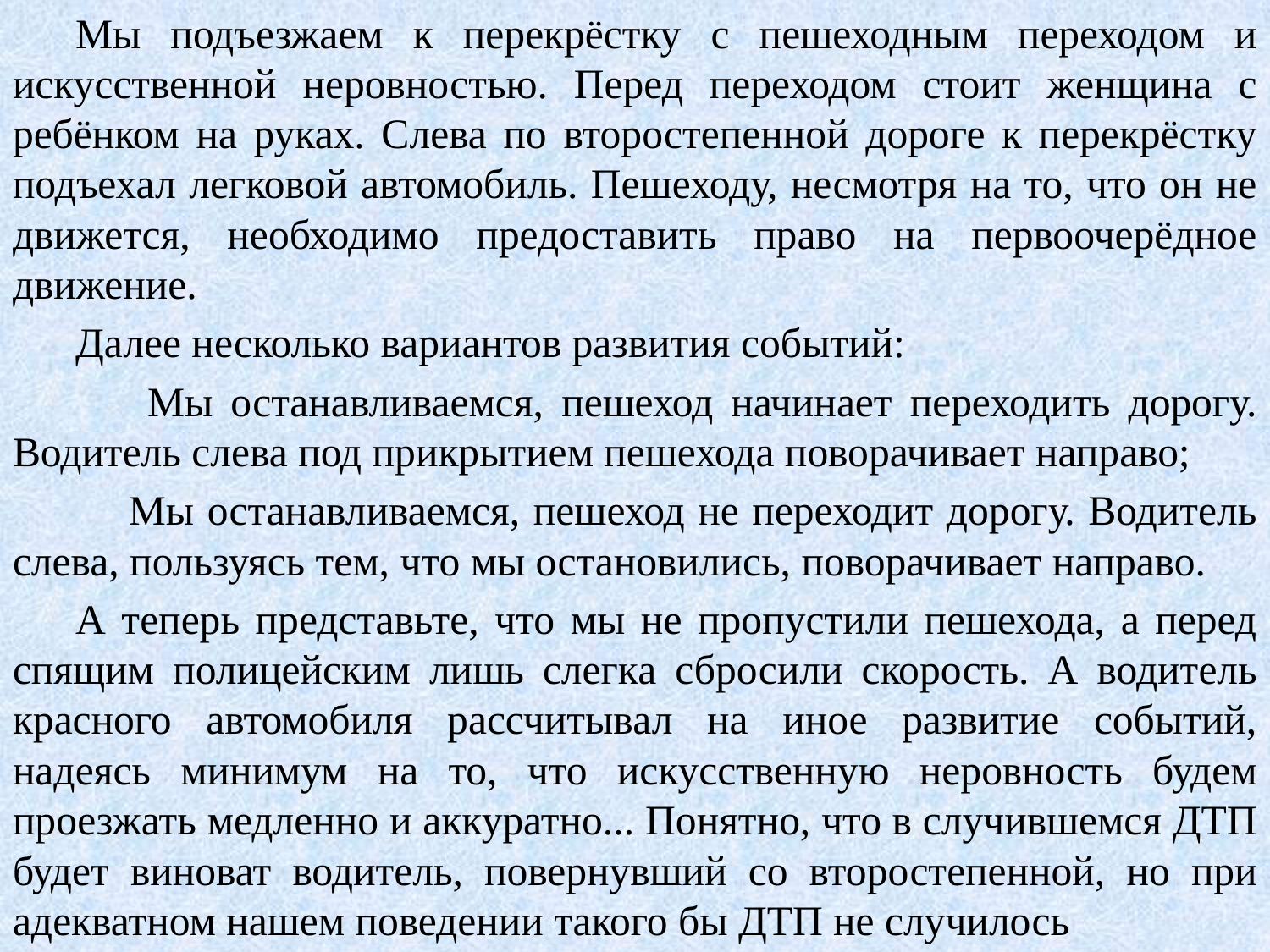

Мы подъезжаем к перекрёстку с пешеходным переходом и искусственной неровностью. Перед переходом стоит женщина с ребёнком на руках. Слева по второстепенной дороге к перекрёстку подъехал легковой автомобиль. Пешеходу, несмотря на то, что он не движется, необходимо предоставить право на первоочерёдное движение.
Далее несколько вариантов развития событий:
    Мы останавливаемся, пешеход начинает переходить дорогу. Водитель слева под прикрытием пешехода поворачивает направо;
    Мы останавливаемся, пешеход не переходит дорогу. Водитель слева, пользуясь тем, что мы остановились, поворачивает направо.
А теперь представьте, что мы не пропустили пешехода, а перед спящим полицейским лишь слегка сбросили скорость. А водитель красного автомобиля рассчитывал на иное развитие событий, надеясь минимум на то, что искусственную неровность будем проезжать медленно и аккуратно... Понятно, что в случившемся ДТП будет виноват водитель, повернувший со второстепенной, но при адекватном нашем поведении такого бы ДТП не случилось